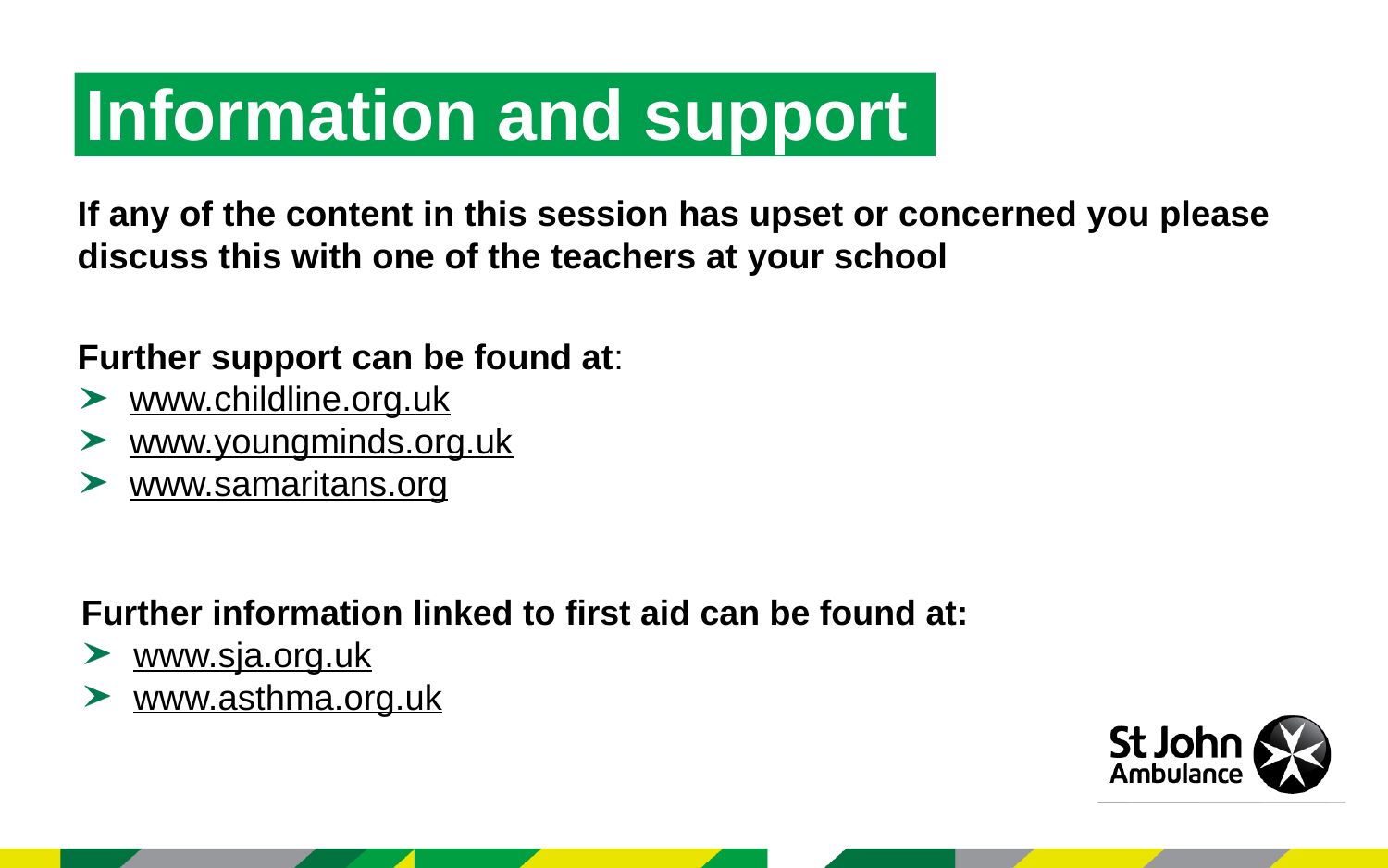

Information and support
If any of the content in this session has upset or concerned you please discuss this with one of the teachers at your school
Further support can be found at:
www.childline.org.uk
www.youngminds.org.uk
www.samaritans.org
Further information linked to first aid can be found at:
www.sja.org.uk
www.asthma.org.uk